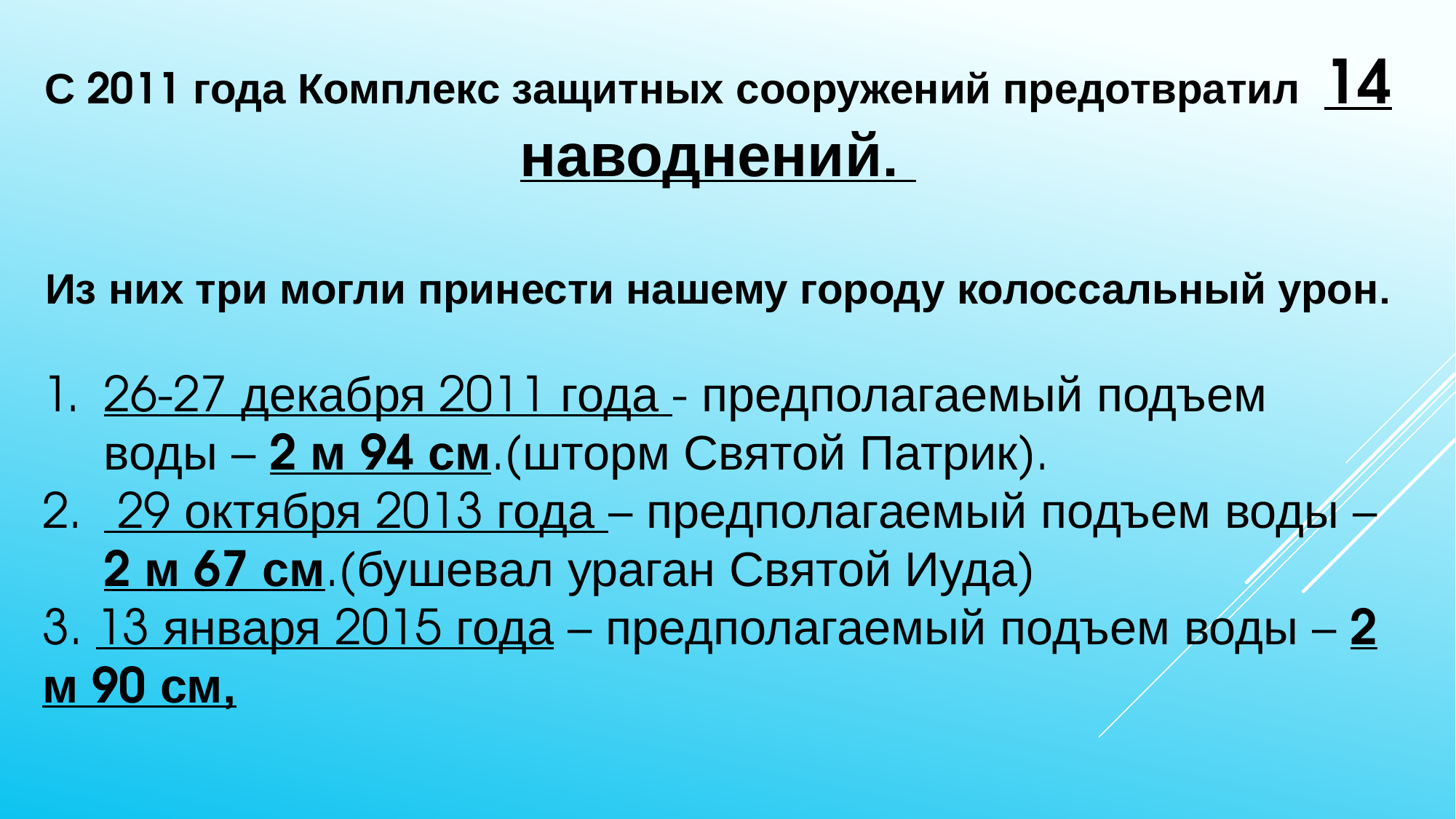

С 2011 года Комплекс защитных сооружений предотвратил  14 наводнений.

Из них три могли принести нашему городу колоссальный урон.

26-27 декабря 2011 года - предполагаемый подъем воды – 2 м 94 см.(шторм Святой Патрик).
 29 октября 2013 года – предполагаемый подъем воды – 2 м 67 см.(бушевал ураган Святой Иуда)
3. 13 января 2015 года – предполагаемый подъем воды – 2 м 90 см,